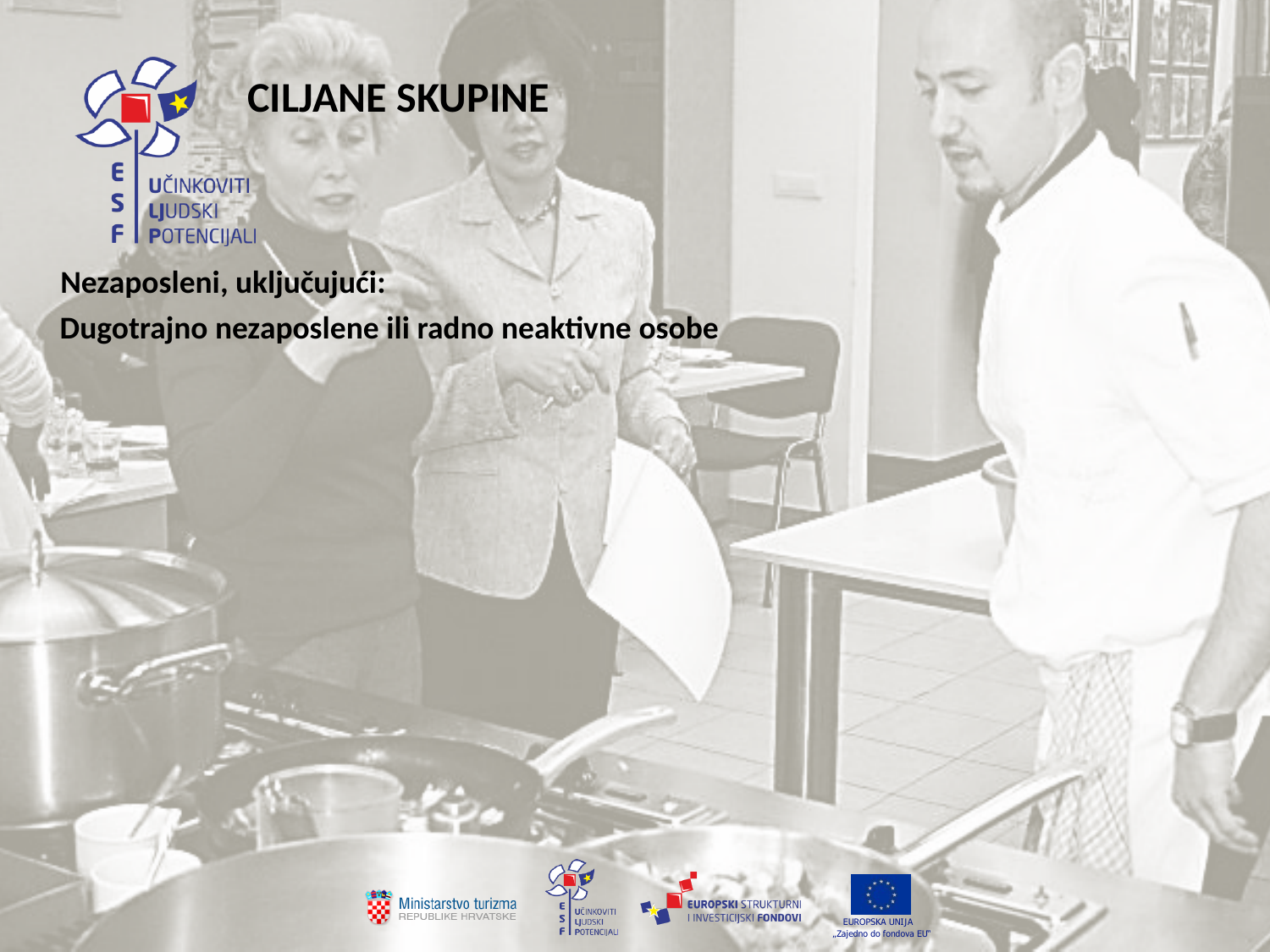

CILJANE SKUPINE
Nezaposleni, uključujući:
Dugotrajno nezaposlene ili radno neaktivne osobe